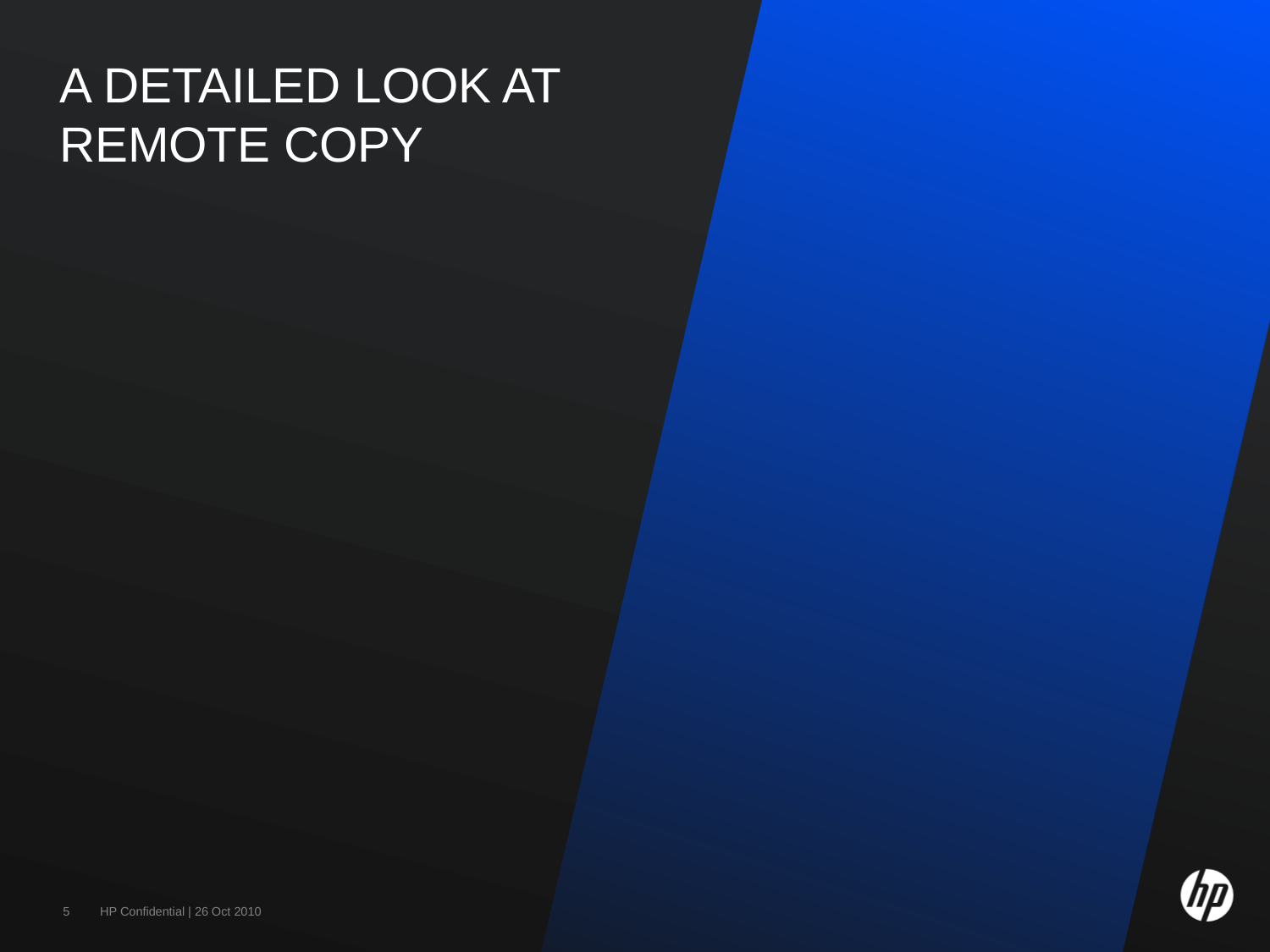

# A detailed look at Remote Copy